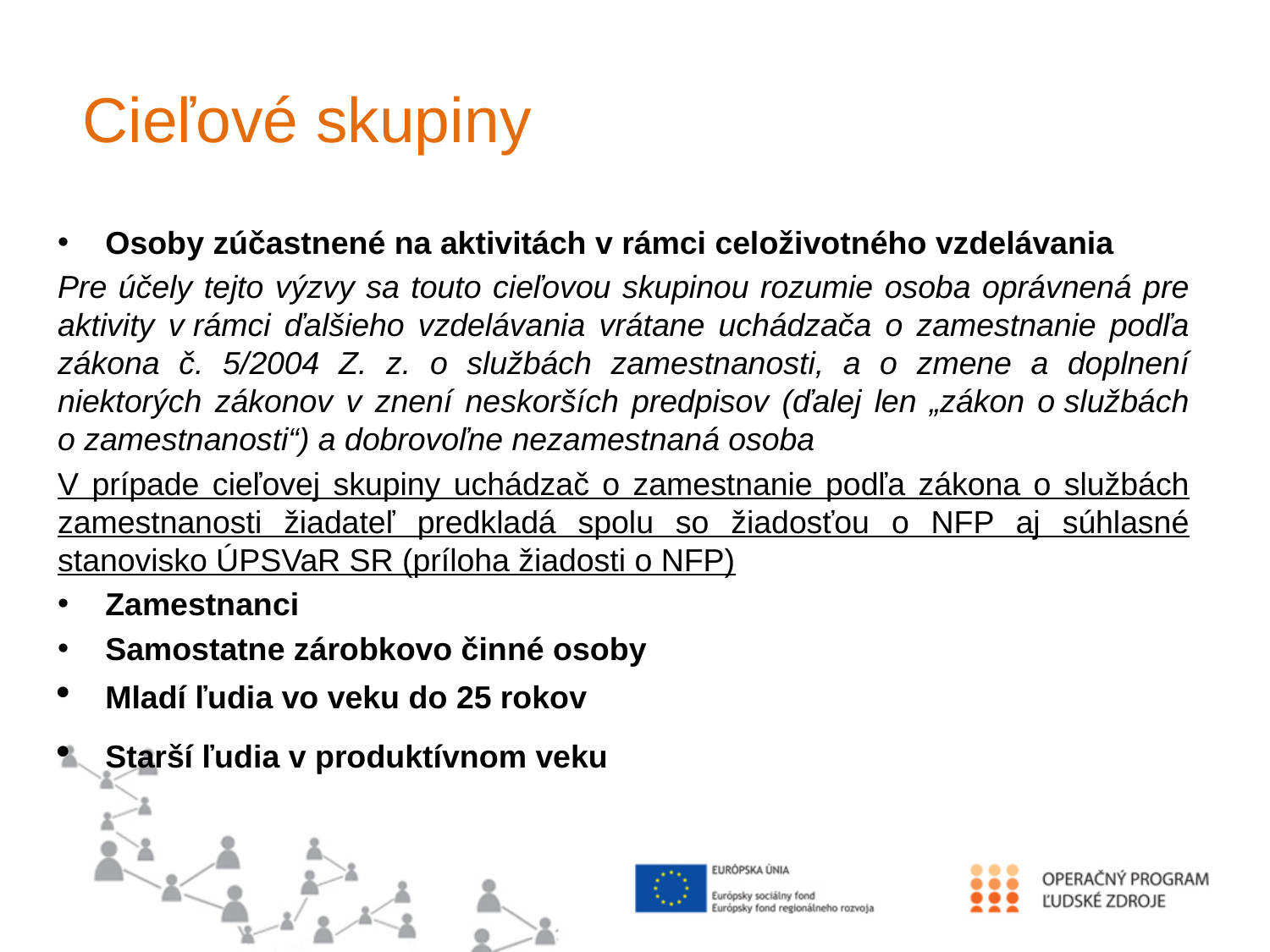

# Cieľové skupiny
Osoby zúčastnené na aktivitách v rámci celoživotného vzdelávania
Pre účely tejto výzvy sa touto cieľovou skupinou rozumie osoba oprávnená pre aktivity v rámci ďalšieho vzdelávania vrátane uchádzača o zamestnanie podľa zákona č. 5/2004 Z. z. o službách zamestnanosti, a o zmene a doplnení niektorých zákonov v znení neskorších predpisov (ďalej len „zákon o službách o zamestnanosti“) a dobrovoľne nezamestnaná osoba
V prípade cieľovej skupiny uchádzač o zamestnanie podľa zákona o službách zamestnanosti žiadateľ predkladá spolu so žiadosťou o NFP aj súhlasné stanovisko ÚPSVaR SR (príloha žiadosti o NFP)
Zamestnanci
Samostatne zárobkovo činné osoby
Mladí ľudia vo veku do 25 rokov
Starší ľudia v produktívnom veku